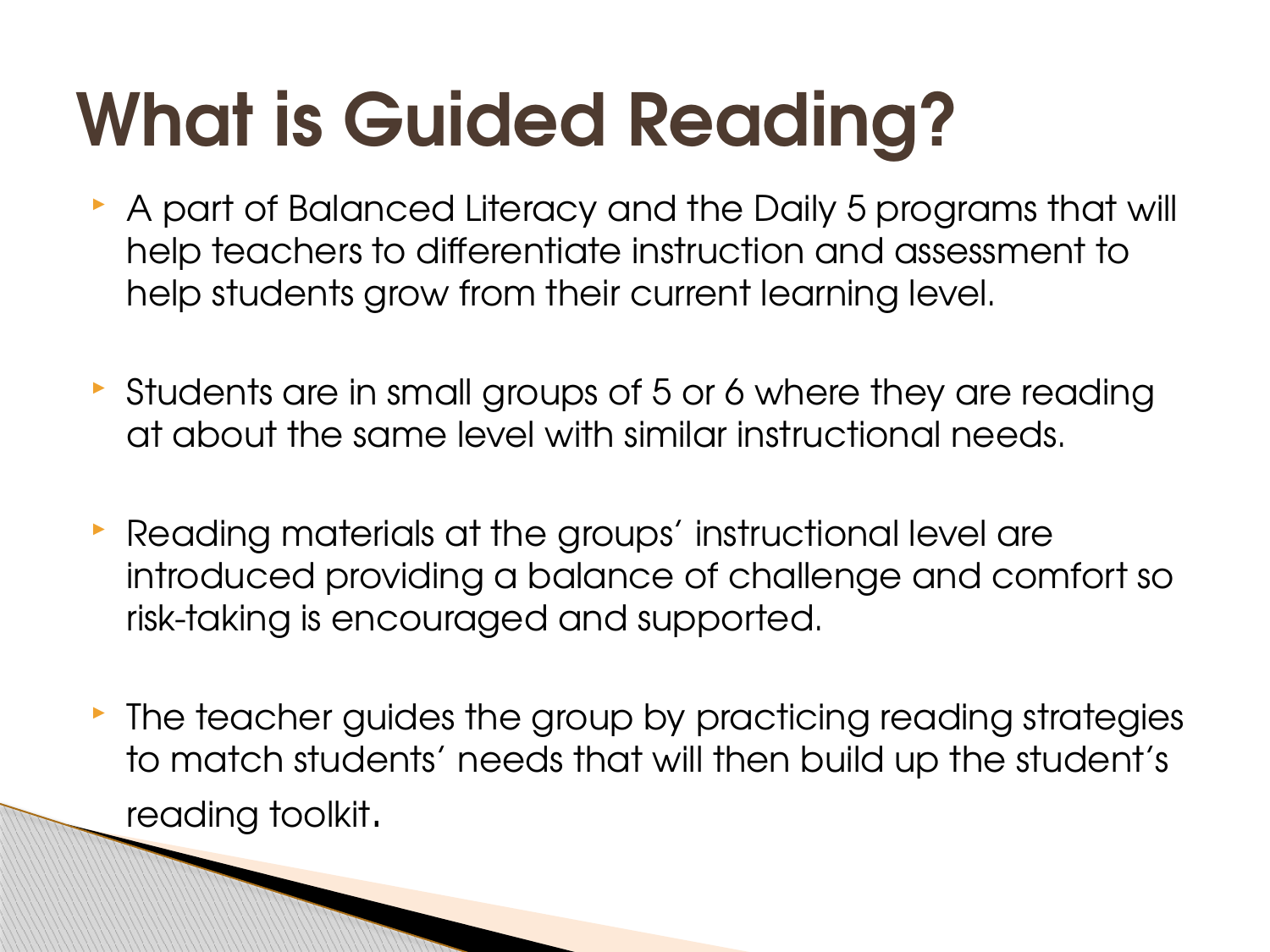

# What is Guided Reading?
A part of Balanced Literacy and the Daily 5 programs that will help teachers to differentiate instruction and assessment to help students grow from their current learning level.

Students are in small groups of 5 or 6 where they are reading at about the same level with similar instructional needs.

Reading materials at the groups’ instructional level are introduced providing a balance of challenge and comfort so risk-taking is encouraged and supported.

The teacher guides the group by practicing reading strategies to match students’ needs that will then build up the student’s reading toolkit.